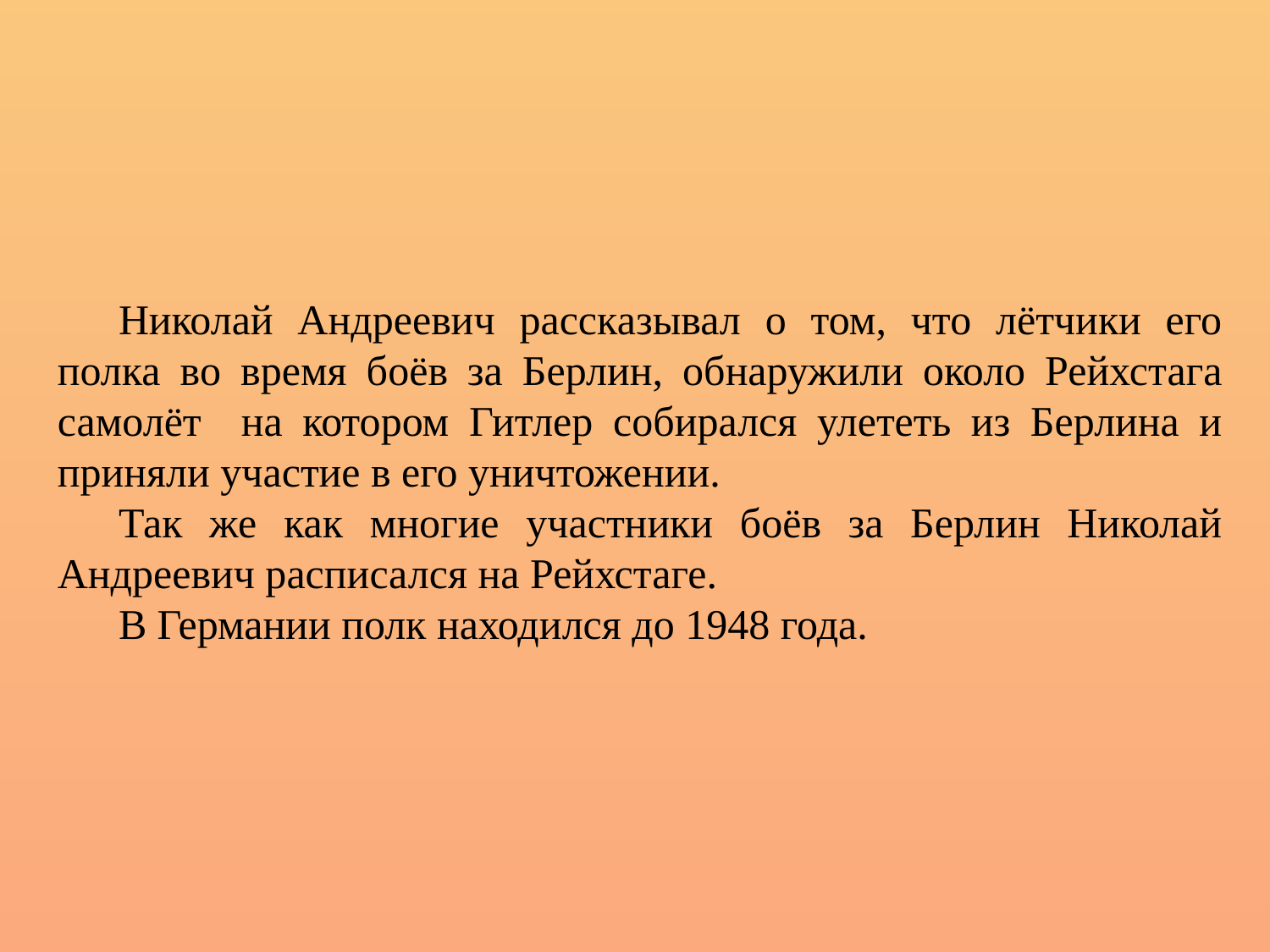

Николай Андреевич рассказывал о том, что лётчики его полка во время боёв за Берлин, обнаружили около Рейхстага самолёт  на котором Гитлер собирался улететь из Берлина и приняли участие в его уничтожении.
Так же как многие участники боёв за Берлин Николай Андреевич расписался на Рейхстаге.
В Германии полк находился до 1948 года.